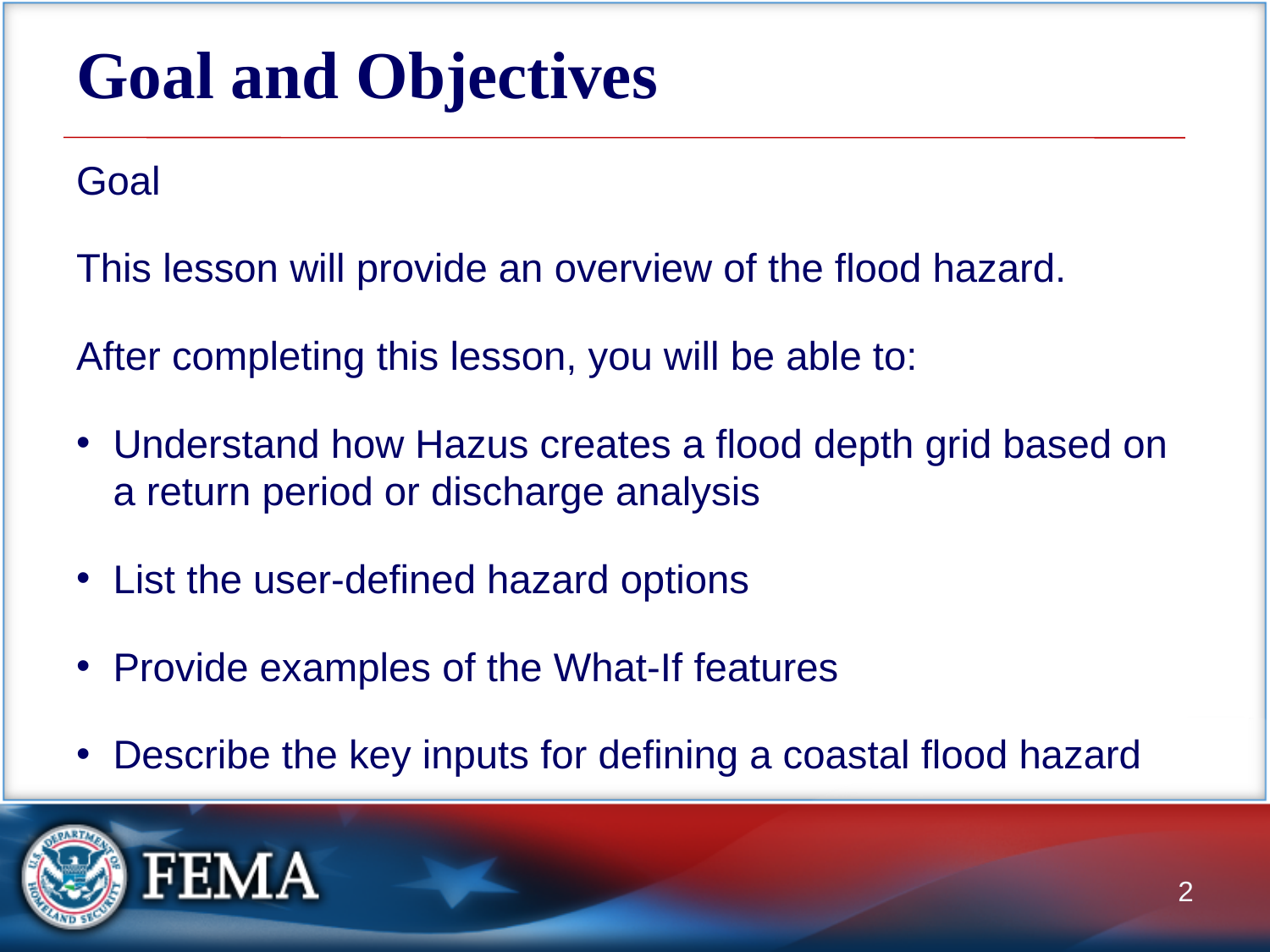

# Goal and Objectives
Goal
This lesson will provide an overview of the flood hazard.
After completing this lesson, you will be able to:
Understand how Hazus creates a flood depth grid based on a return period or discharge analysis
List the user-defined hazard options
Provide examples of the What-If features
Describe the key inputs for defining a coastal flood hazard
2